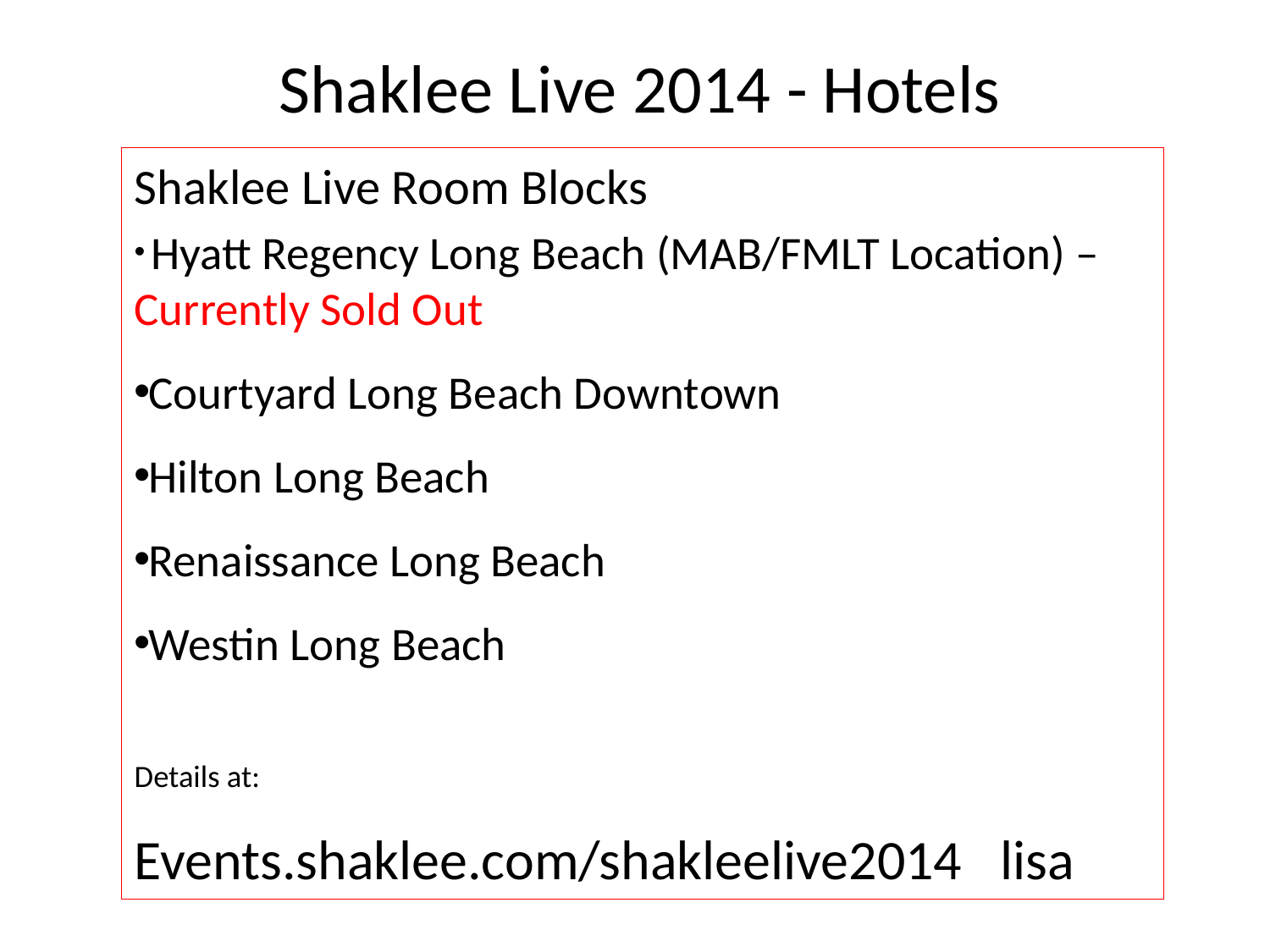

# Shaklee Live 2014 - Hotels
Shaklee Live Room Blocks
 Hyatt Regency Long Beach (MAB/FMLT Location) – Currently Sold Out
Courtyard Long Beach Downtown
Hilton Long Beach
Renaissance Long Beach
Westin Long Beach

Details at:
Events.shaklee.com/shakleelive2014   lisa